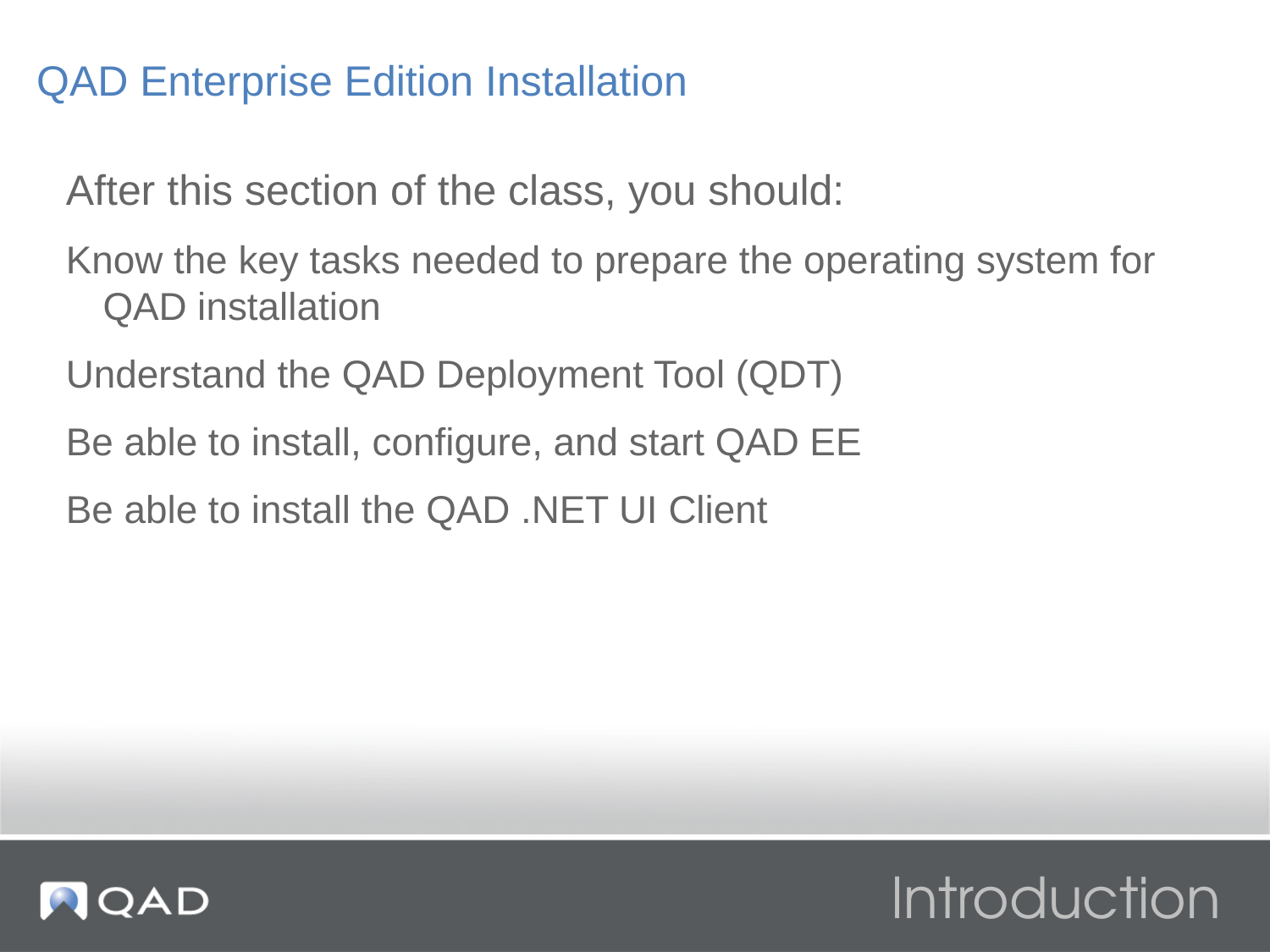

QAD Enterprise Edition Installation
After this section of the class, you should:
Know the key tasks needed to prepare the operating system for QAD installation
Understand the QAD Deployment Tool (QDT)
Be able to install, configure, and start QAD EE
Be able to install the QAD .NET UI Client

Introduction